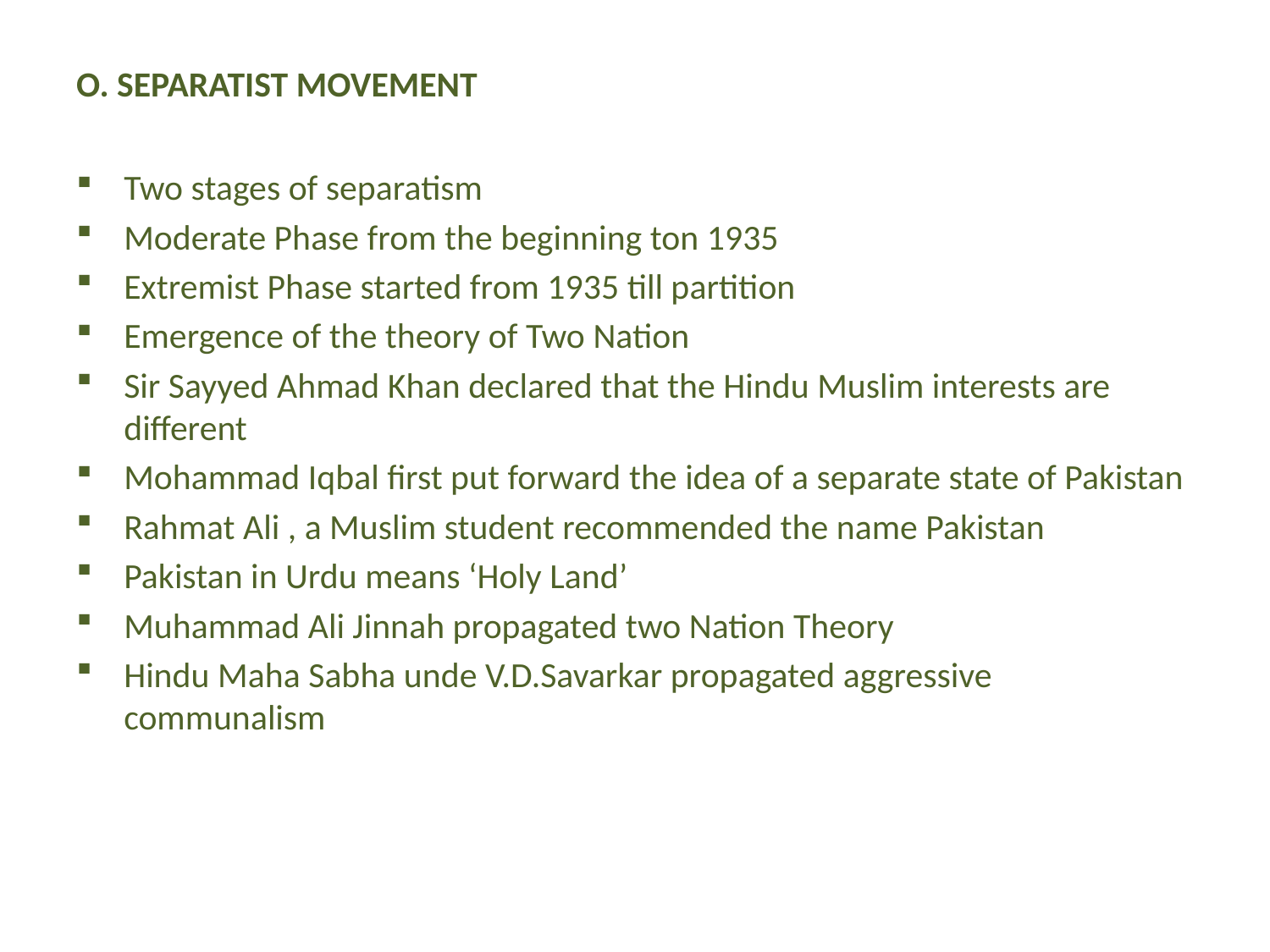

# O. SEPARATIST MOVEMENT
Two stages of separatism
Moderate Phase from the beginning ton 1935
Extremist Phase started from 1935 till partition
Emergence of the theory of Two Nation
Sir Sayyed Ahmad Khan declared that the Hindu Muslim interests are different
Mohammad Iqbal first put forward the idea of a separate state of Pakistan
Rahmat Ali , a Muslim student recommended the name Pakistan
Pakistan in Urdu means ‘Holy Land’
Muhammad Ali Jinnah propagated two Nation Theory
Hindu Maha Sabha unde V.D.Savarkar propagated aggressive communalism